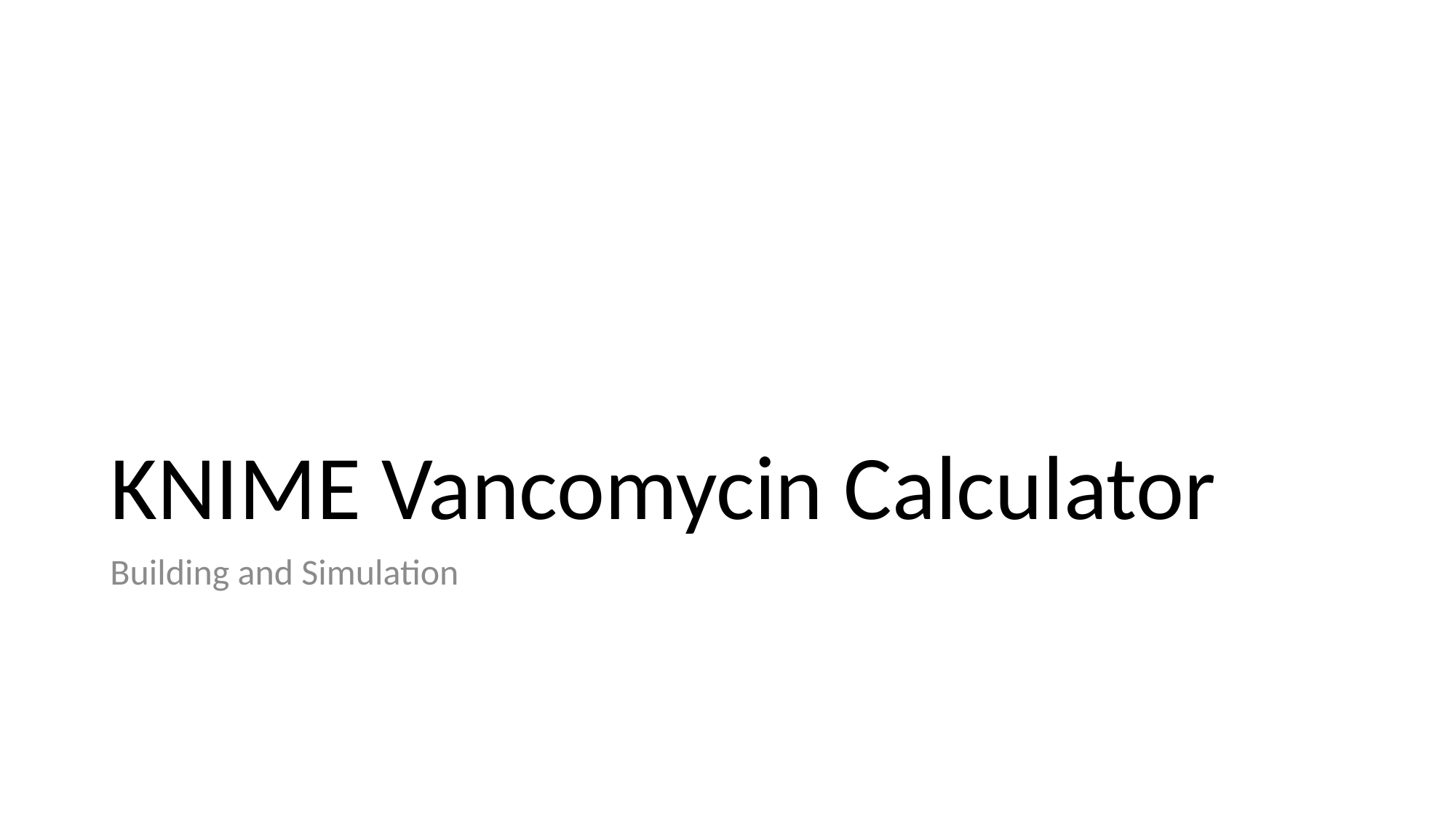

# KNIME Vancomycin Calculator
Building and Simulation